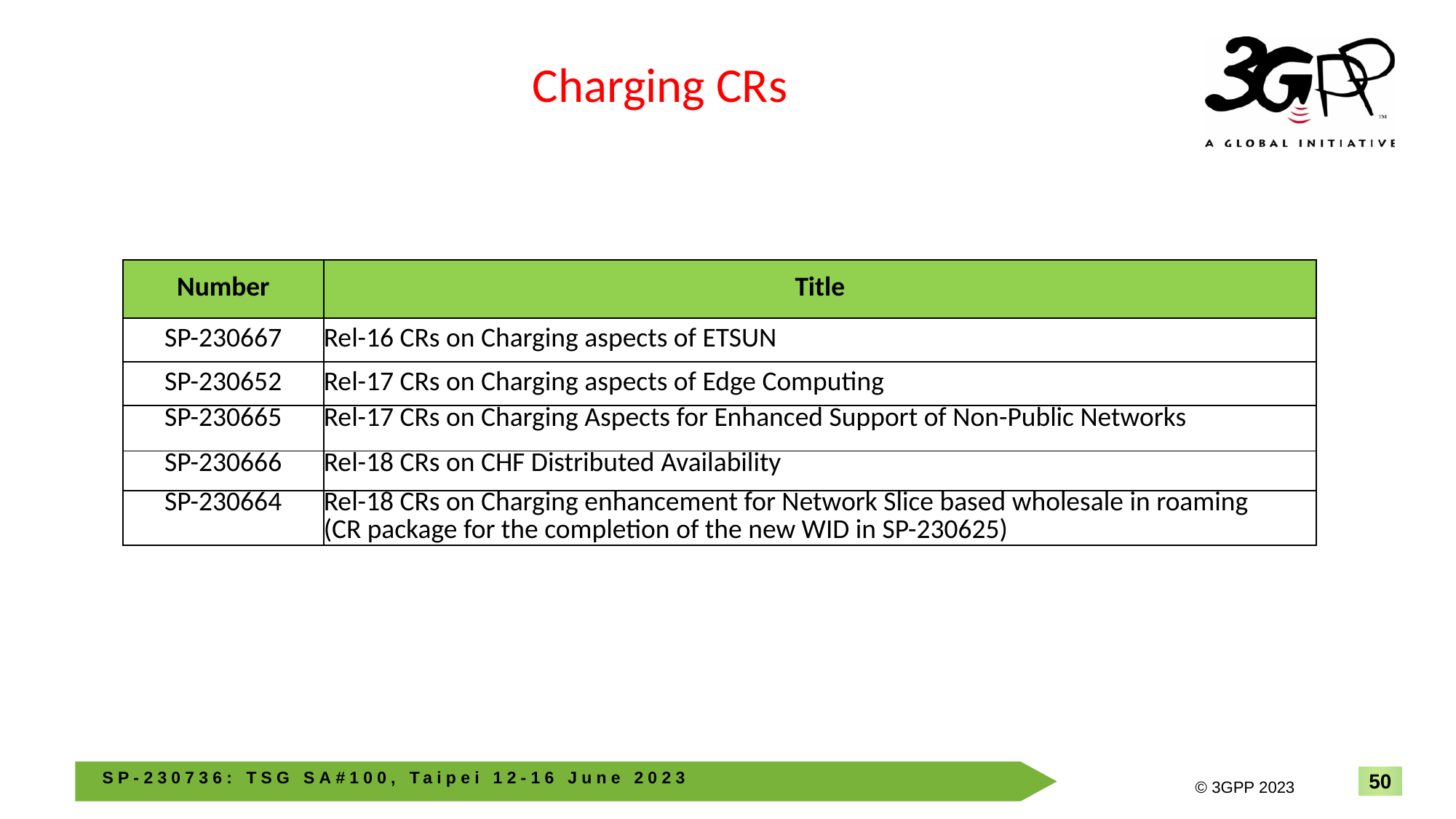

Charging CRs

| Number | Title |
| --- | --- |
| SP-230667 | Rel-16 CRs on Charging aspects of ETSUN |
| SP-230652 | Rel-17 CRs on Charging aspects of Edge Computing |
| SP-230665 | Rel-17 CRs on Charging Aspects for Enhanced Support of Non-Public Networks |
| SP-230666 | Rel-18 CRs on CHF Distributed Availability |
| SP-230664 | Rel-18 CRs on Charging enhancement for Network Slice based wholesale in roaming (CR package for the completion of the new WID in SP-230625) |